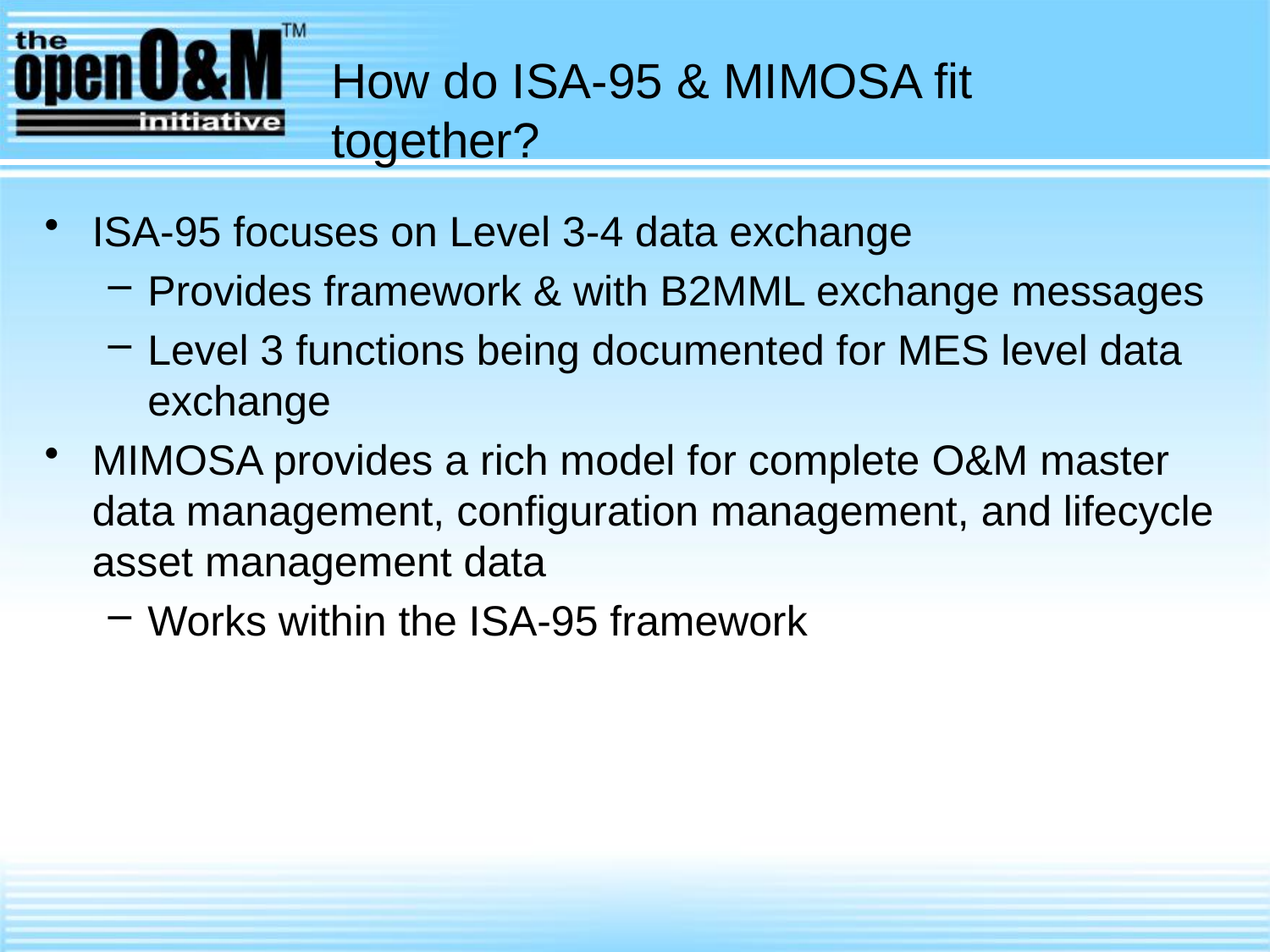

# How do ISA-95 & MIMOSA fit together?
ISA-95 focuses on Level 3-4 data exchange
Provides framework & with B2MML exchange messages
Level 3 functions being documented for MES level data exchange
MIMOSA provides a rich model for complete O&M master data management, configuration management, and lifecycle asset management data
Works within the ISA-95 framework